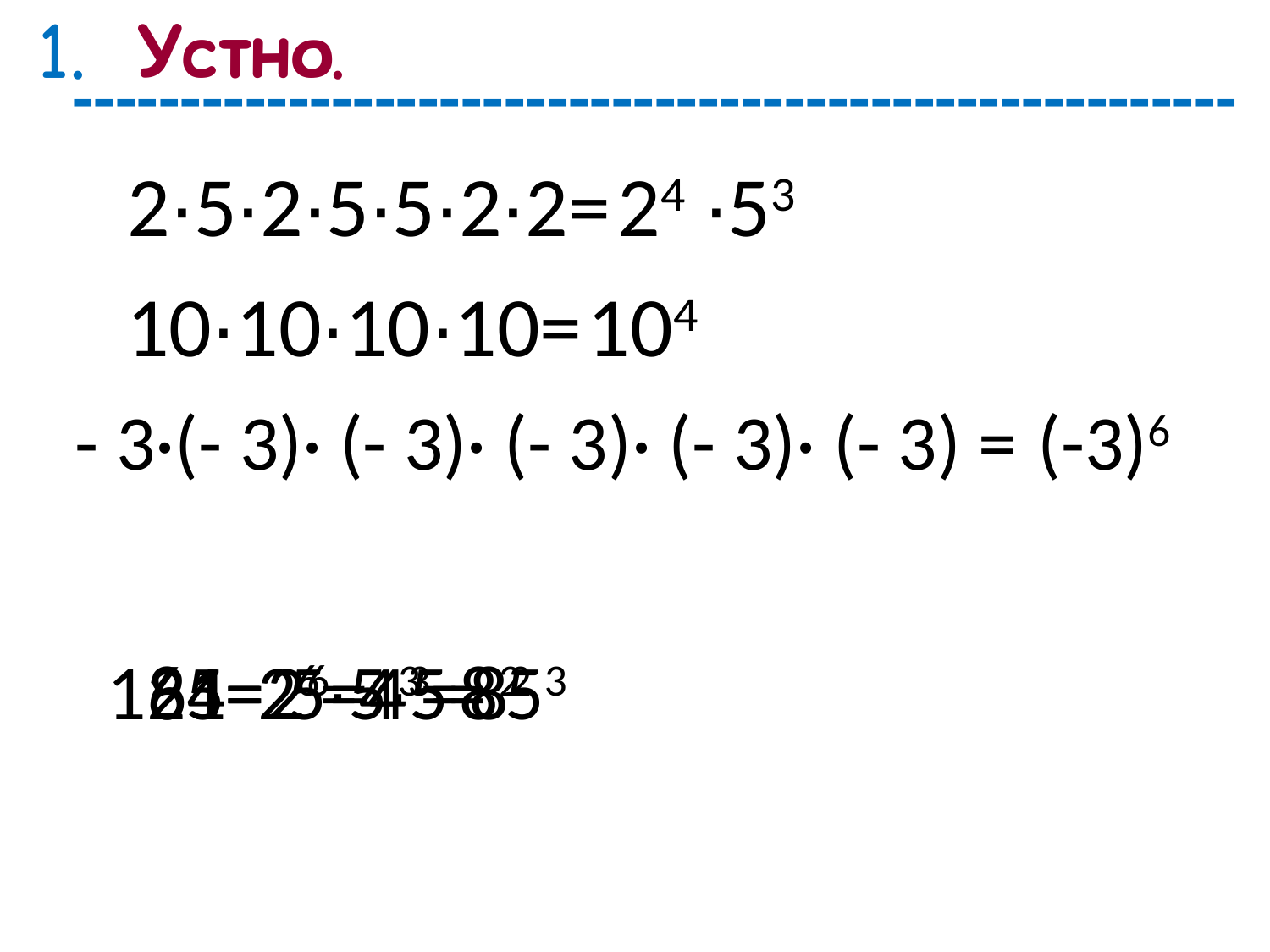

1.
Устно.
------------------------------------------------------
2∙5∙2∙5∙5∙2∙2=
24 ∙53
 10∙10∙10∙10=
104
 - 3·(- 3)· (- 3)· (- 3)· (- 3)· (- 3) =
(-3)6
125=
64=
81=
26=43=82
26=43=82
5∙5∙5= 53